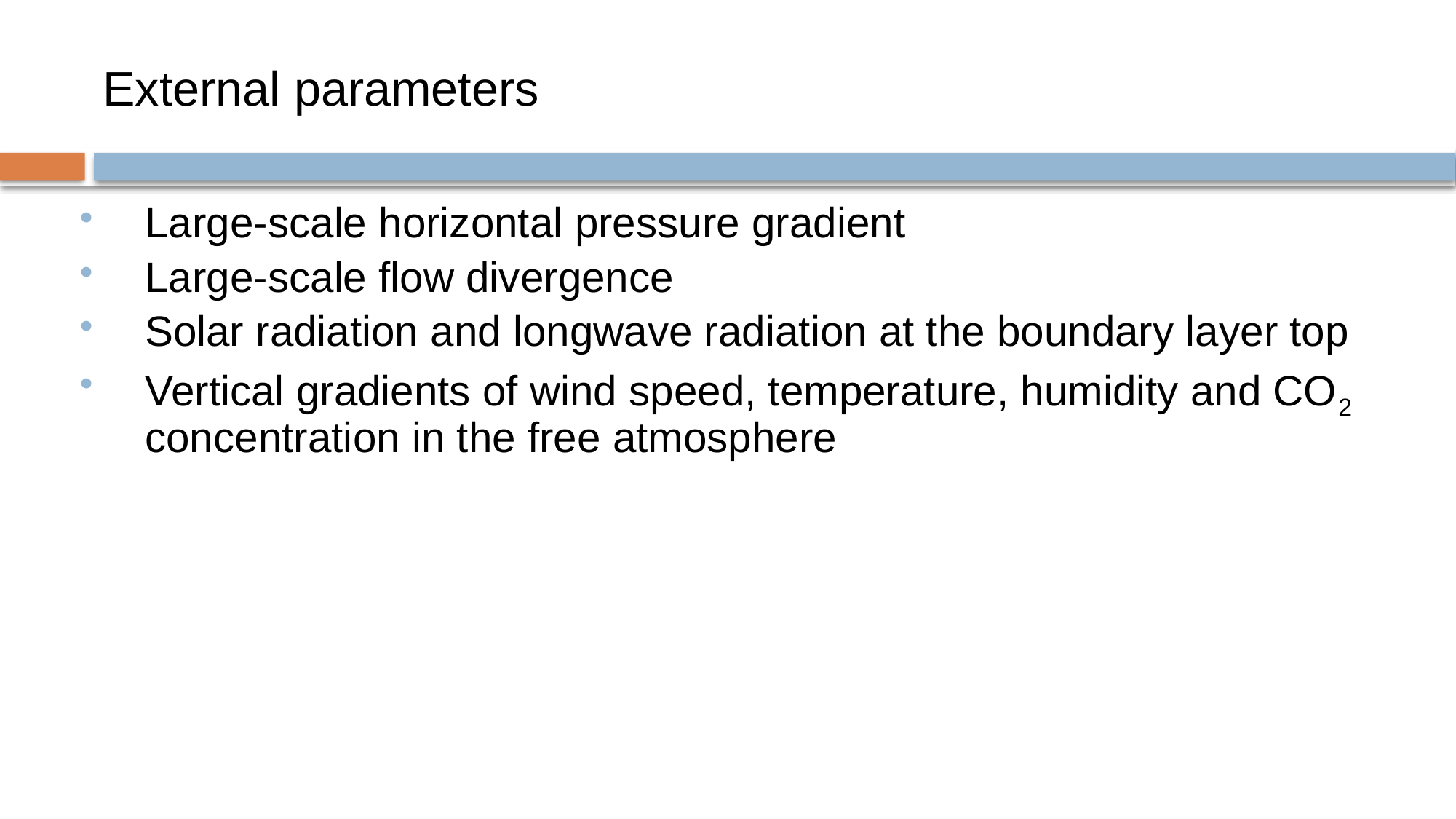

# External parameters
Large-scale horizontal pressure gradient
Large-scale flow divergence
Solar radiation and longwave radiation at the boundary layer top
Vertical gradients of wind speed, temperature, humidity and CO2 concentration in the free atmosphere